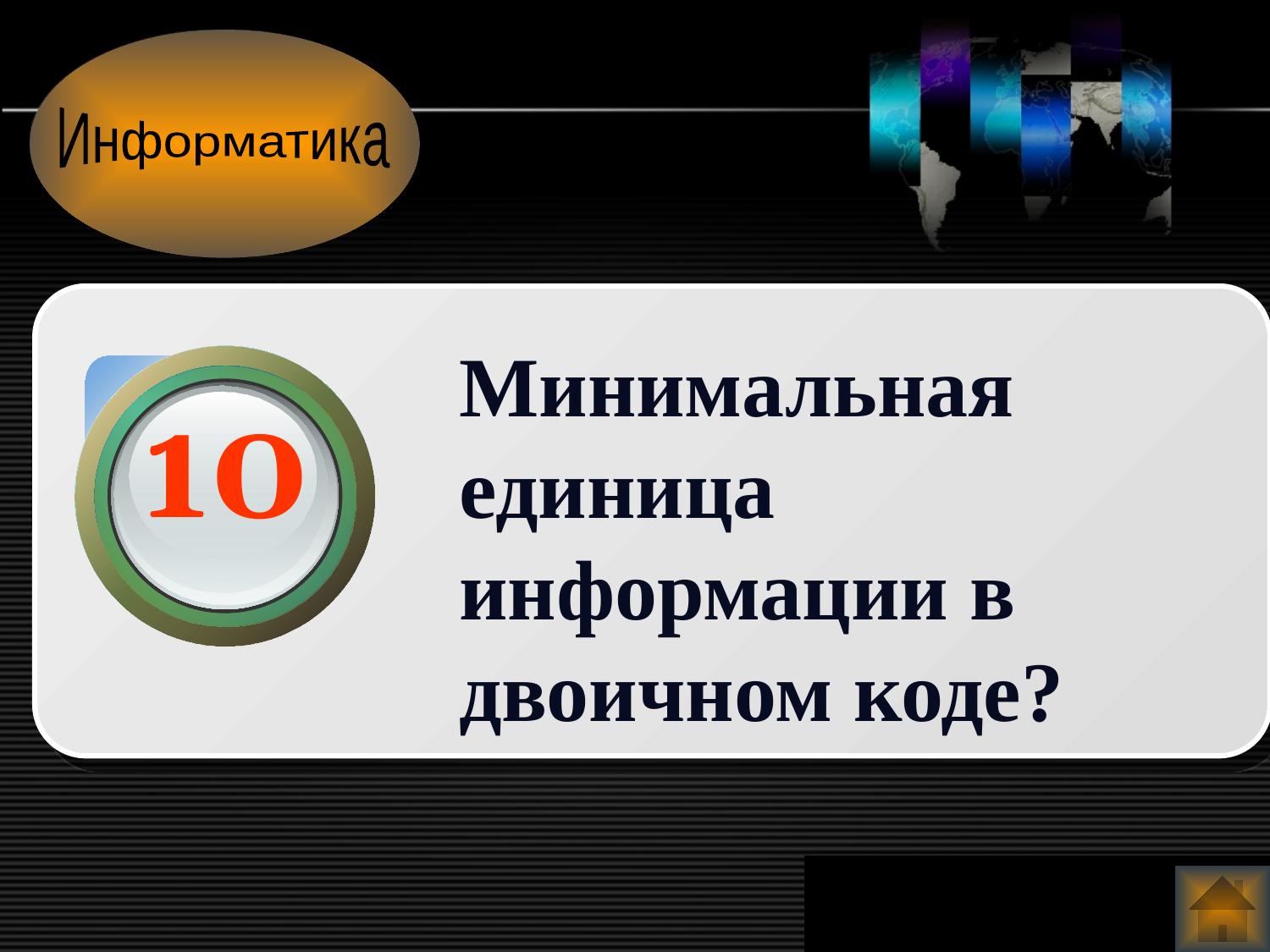

Информатика

Минимальная единица информации в двоичном коде?

10

www.themegallery.com